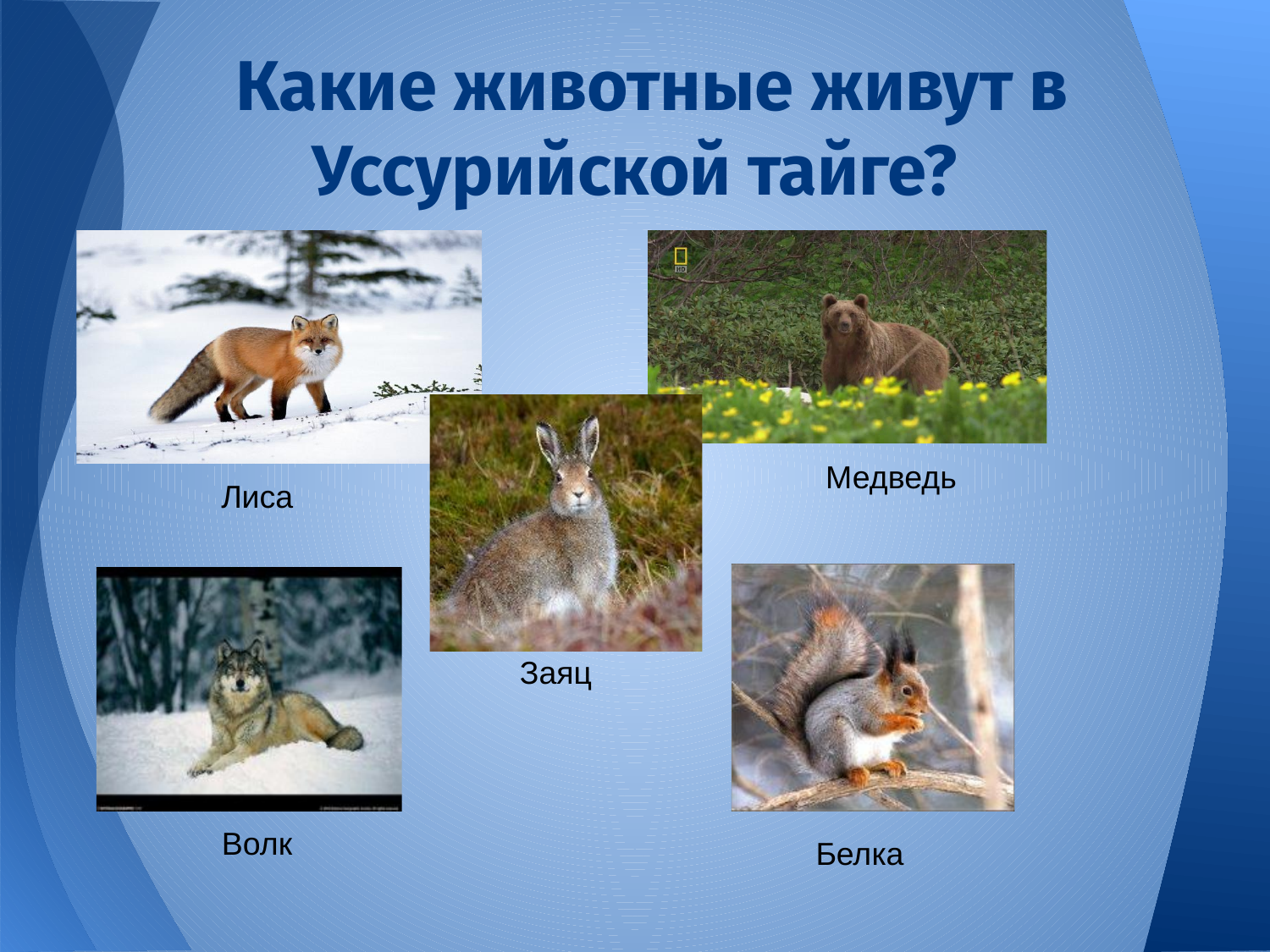

# Какие животные живут в Уссурийской тайге?

Медведь
Лиса

Заяц
Волк
Белка